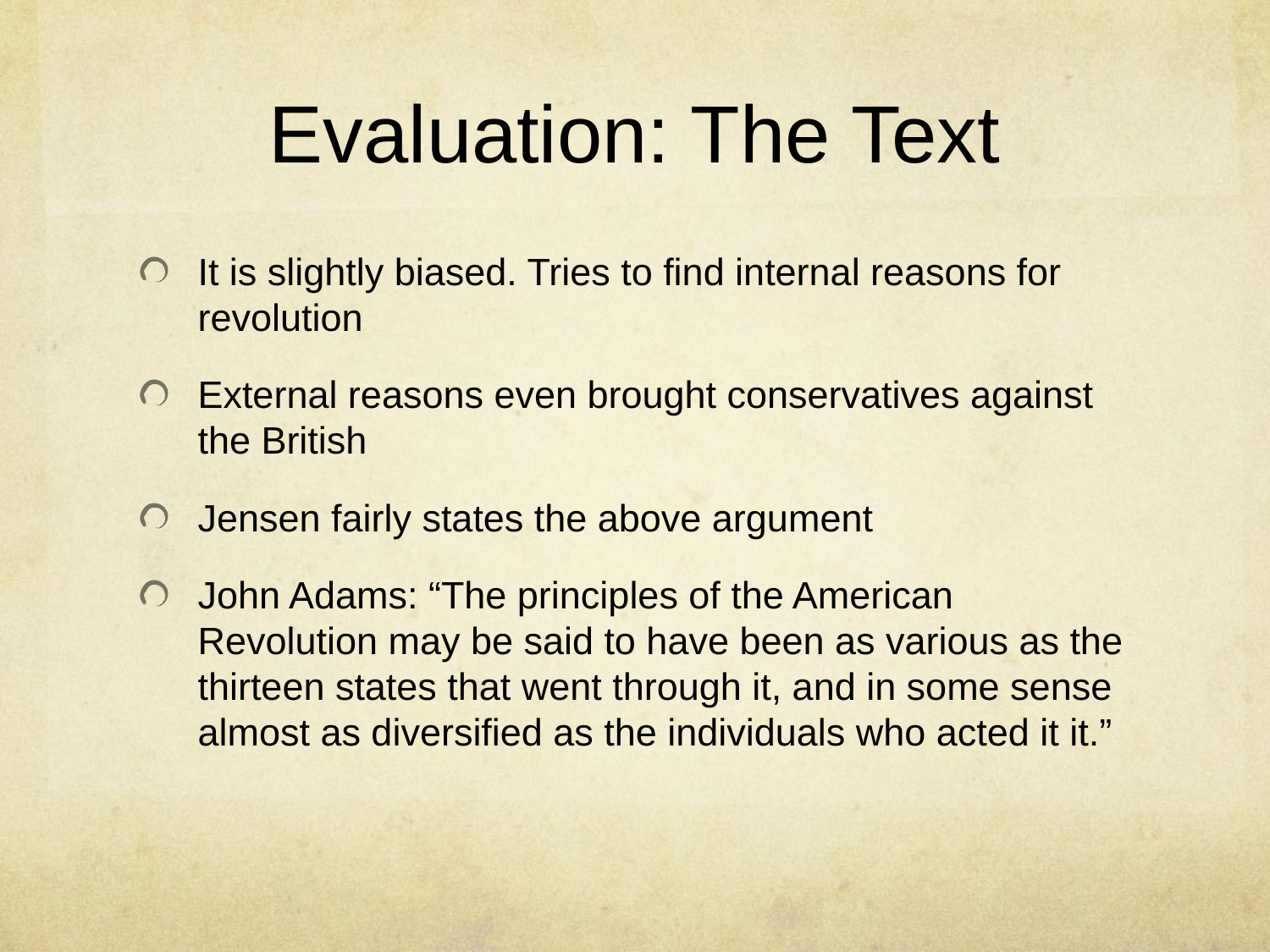

# Evaluation: The Text
It is slightly biased. Tries to find internal reasons for revolution
External reasons even brought conservatives against the British
Jensen fairly states the above argument
John Adams: “The principles of the American Revolution may be said to have been as various as the thirteen states that went through it, and in some sense almost as diversified as the individuals who acted it it.”